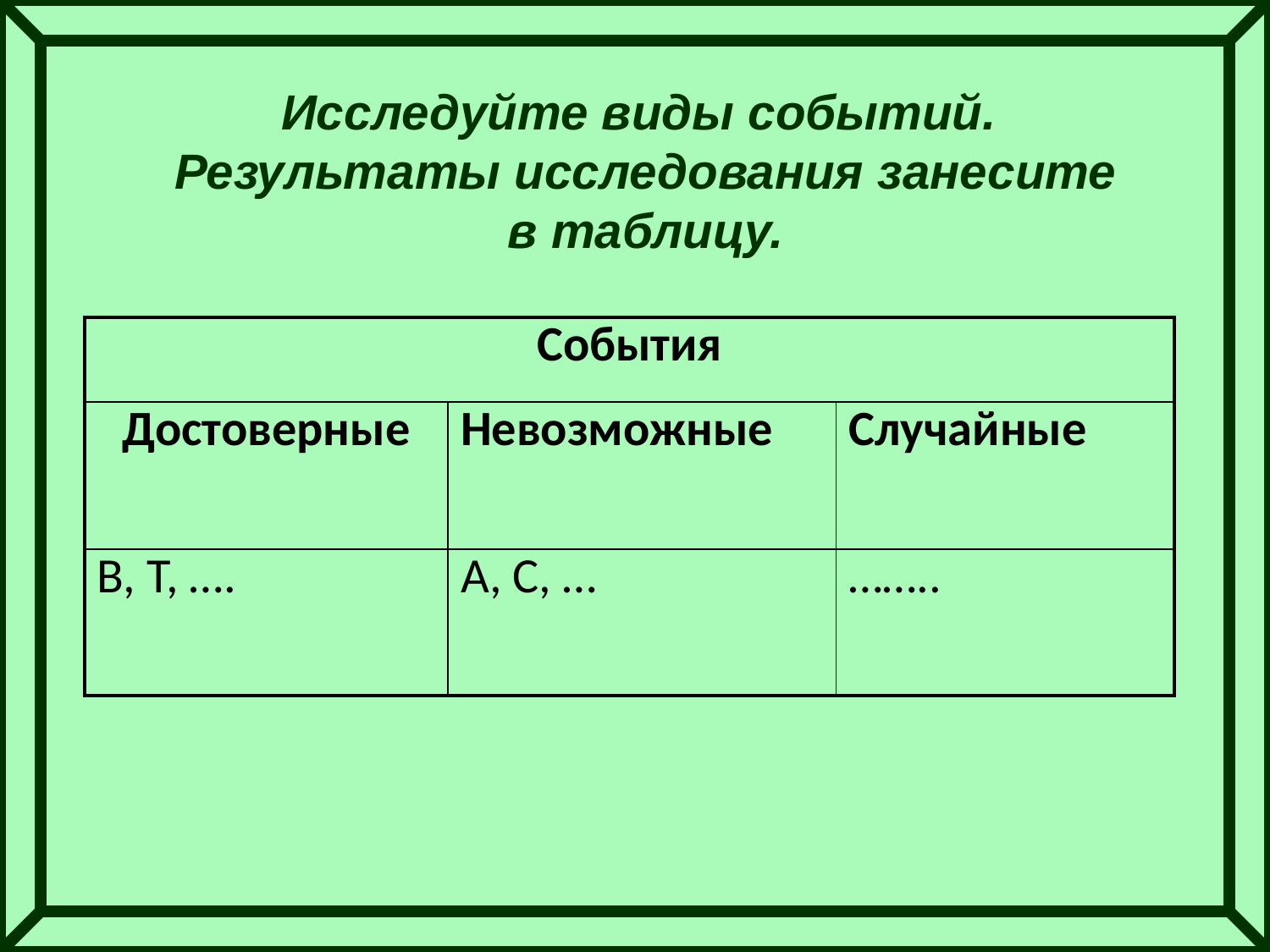

Исследуйте виды событий.
Результаты исследования занесите в таблицу.
| События |  |  |
| --- | --- | --- |
| Достоверные | Невозможные | Случайные |
| B, T, …. | A, C, … | …….. |